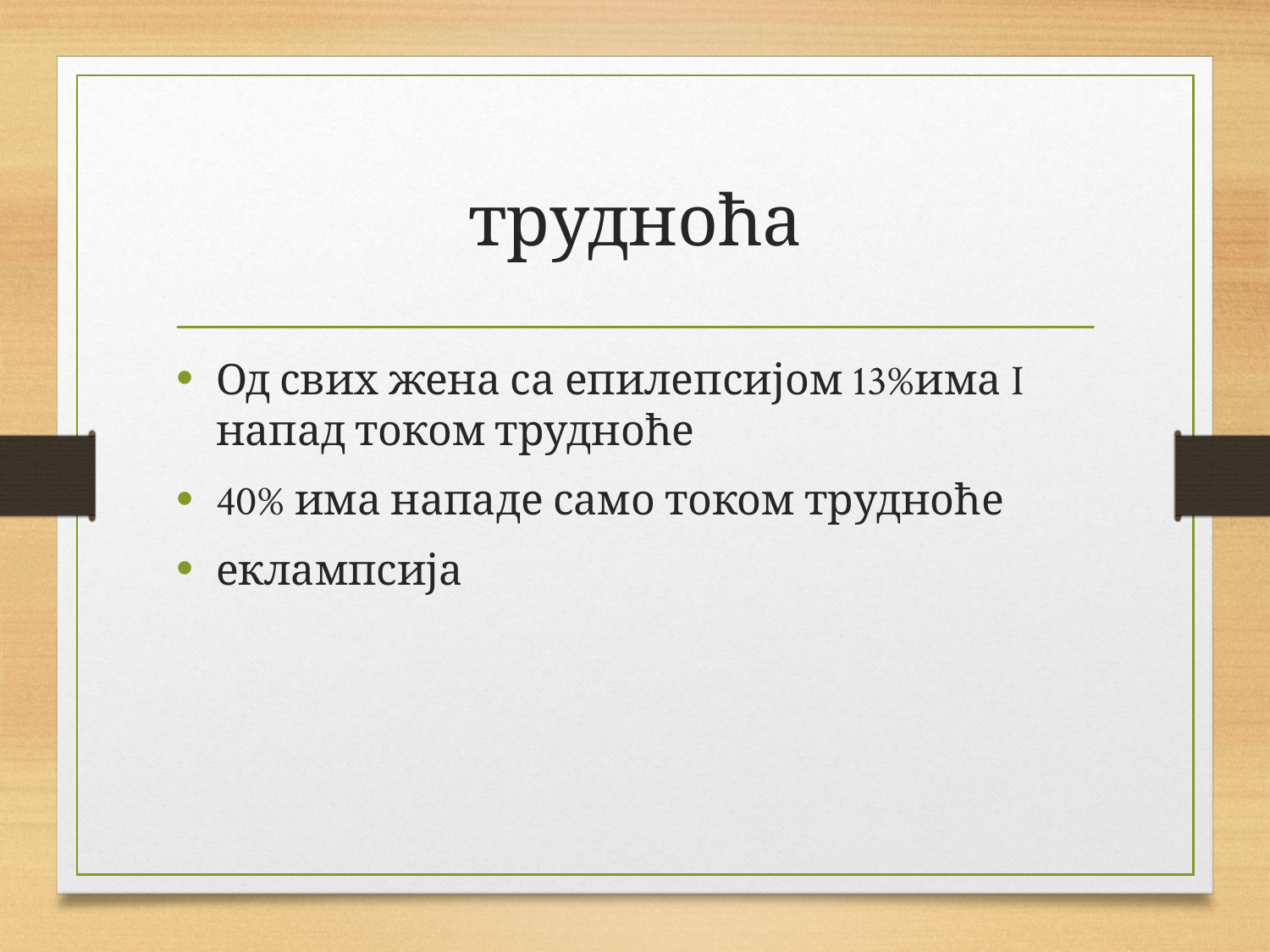

# трудноћа
Од свих жена са епилепсијом 13%има I напад током трудноће
40% има нападе само током трудноће
еклампсија